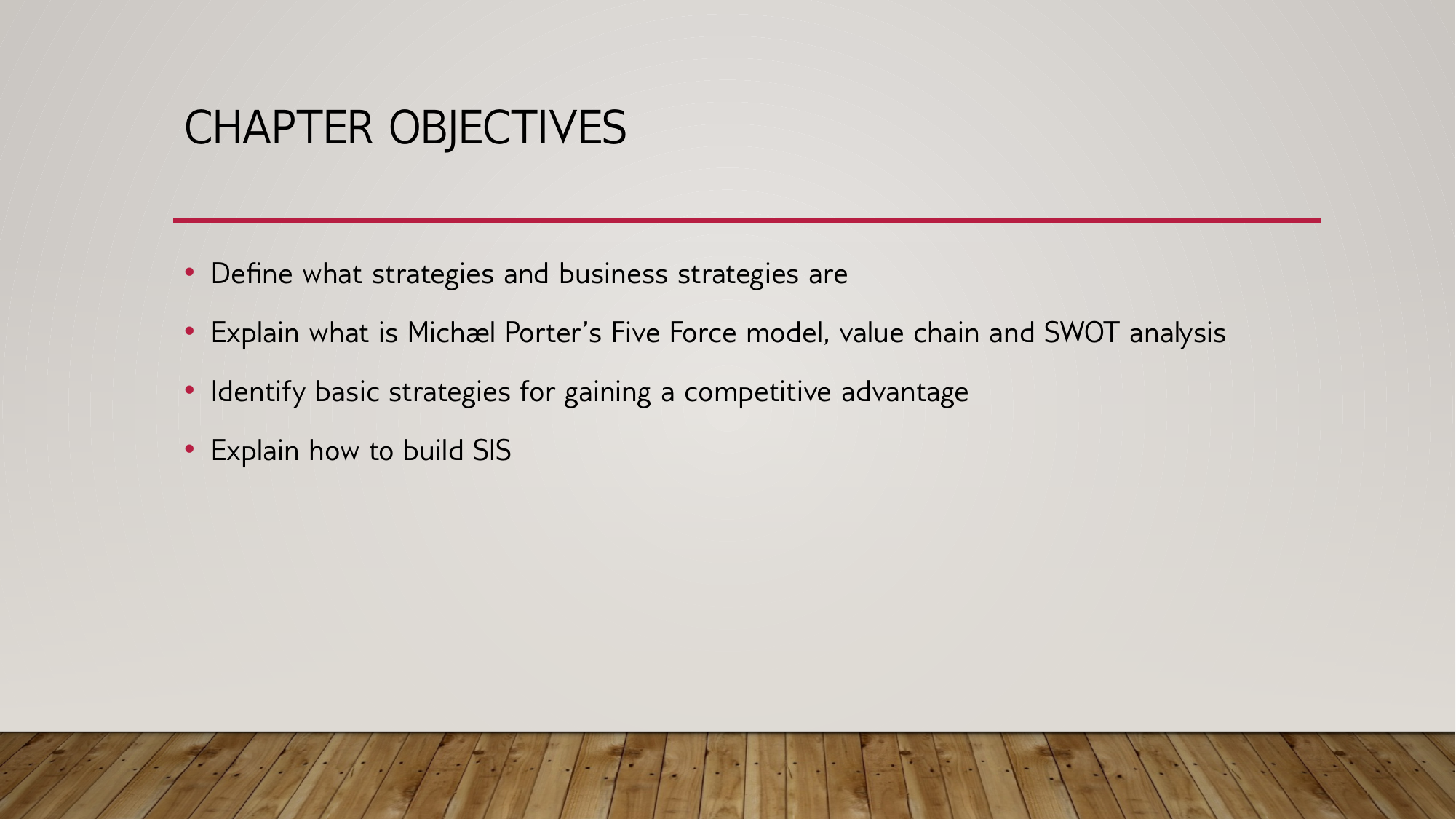

# Chapter objectives
Define what strategies and business strategies are
Explain what is Michael Porter’s Five Force model, value chain and SWOT analysis
Identify basic strategies for gaining a competitive advantage
Explain how to build SIS